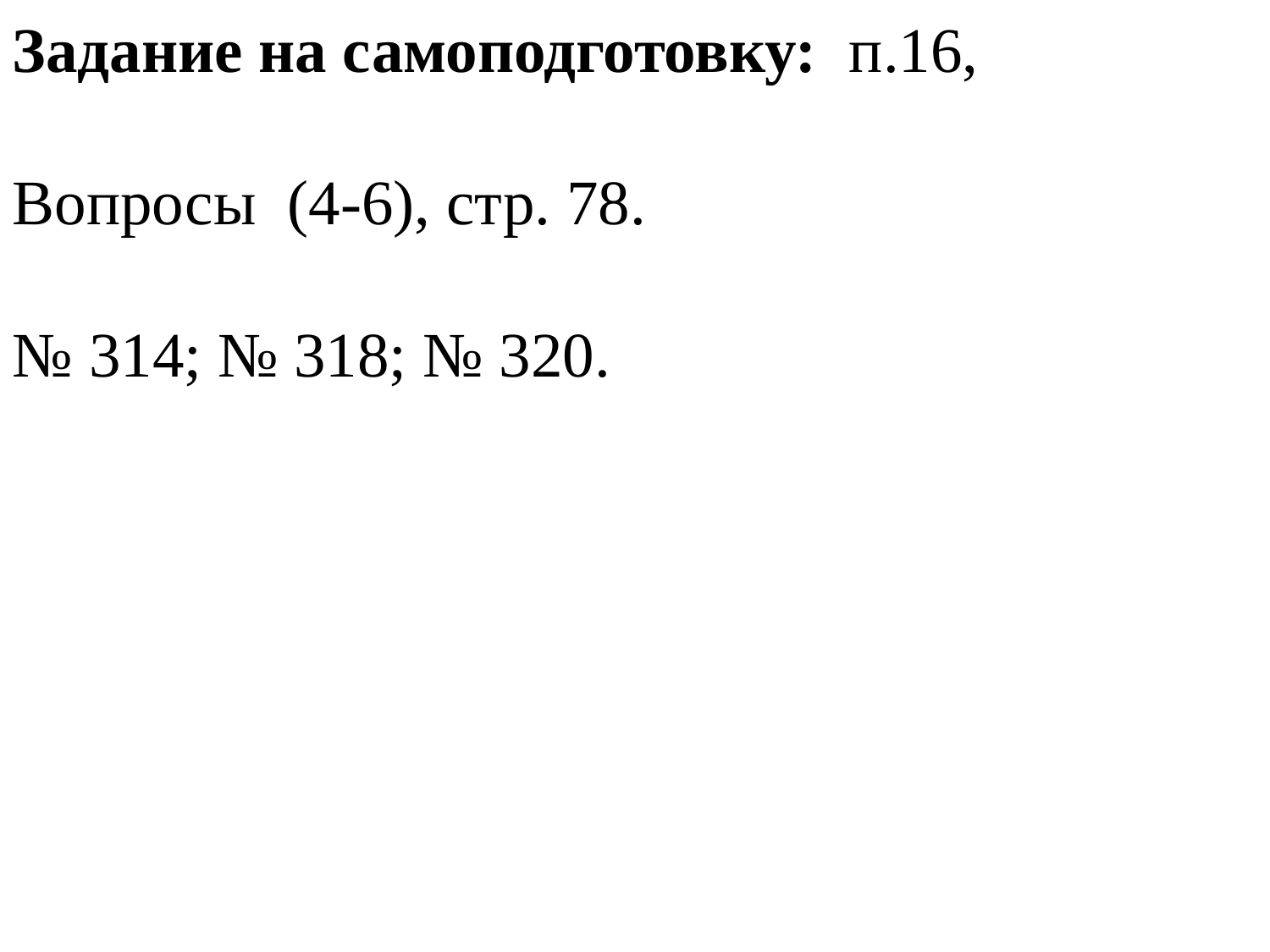

Задание на самоподготовку:  п.16,

Вопросы  (4-6), стр. 78.

№ 314; № 318; № 320.